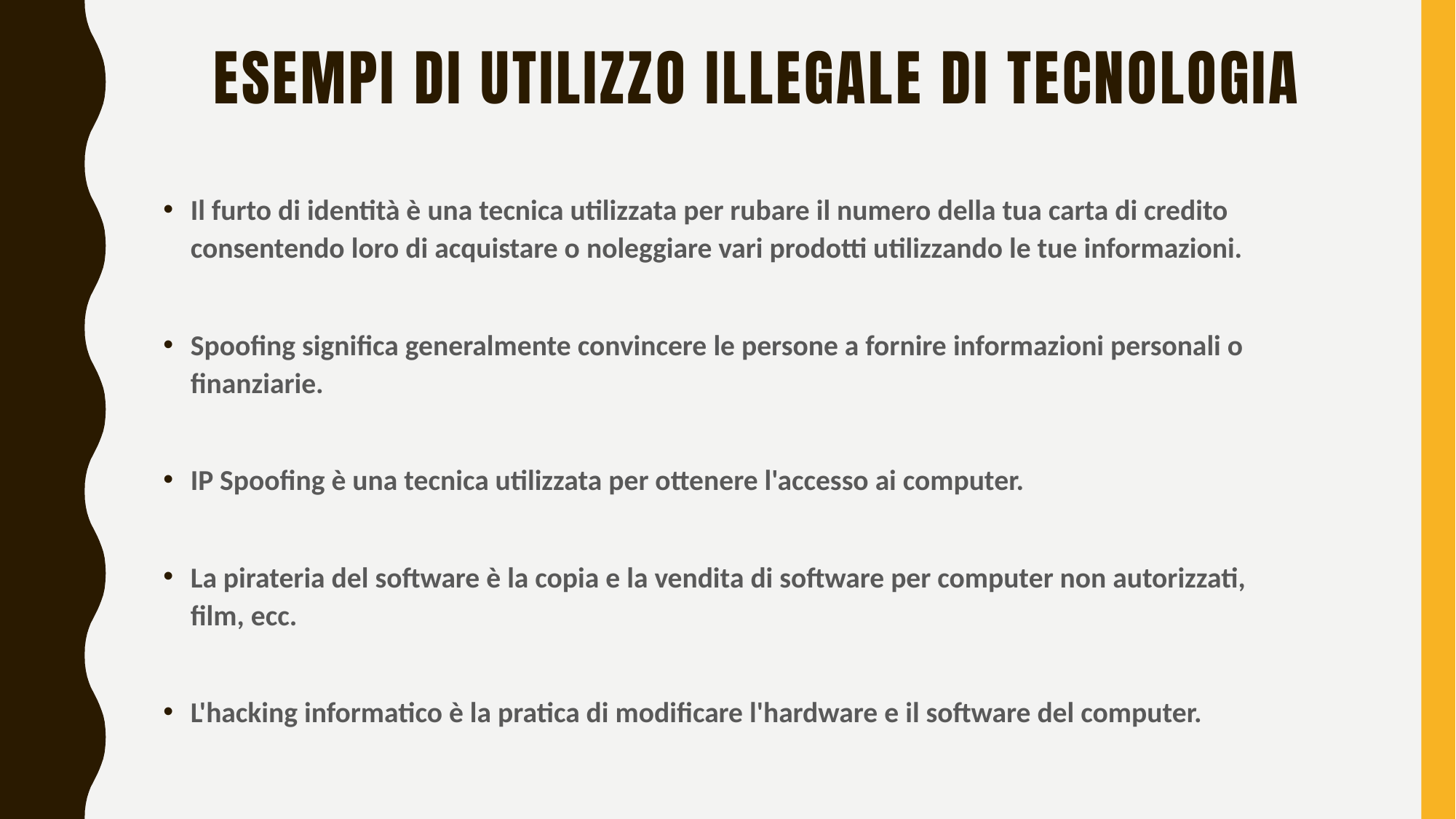

# Esempi di utilizzo illegale di tecnologia

Il furto di identità è una tecnica utilizzata per rubare il numero della tua carta di credito consentendo loro di acquistare o noleggiare vari prodotti utilizzando le tue informazioni.

Spoofing significa generalmente convincere le persone a fornire informazioni personali o finanziarie.

IP Spoofing è una tecnica utilizzata per ottenere l'accesso ai computer.

La pirateria del software è la copia e la vendita di software per computer non autorizzati, film, ecc.

L'hacking informatico è la pratica di modificare l'hardware e il software del computer.